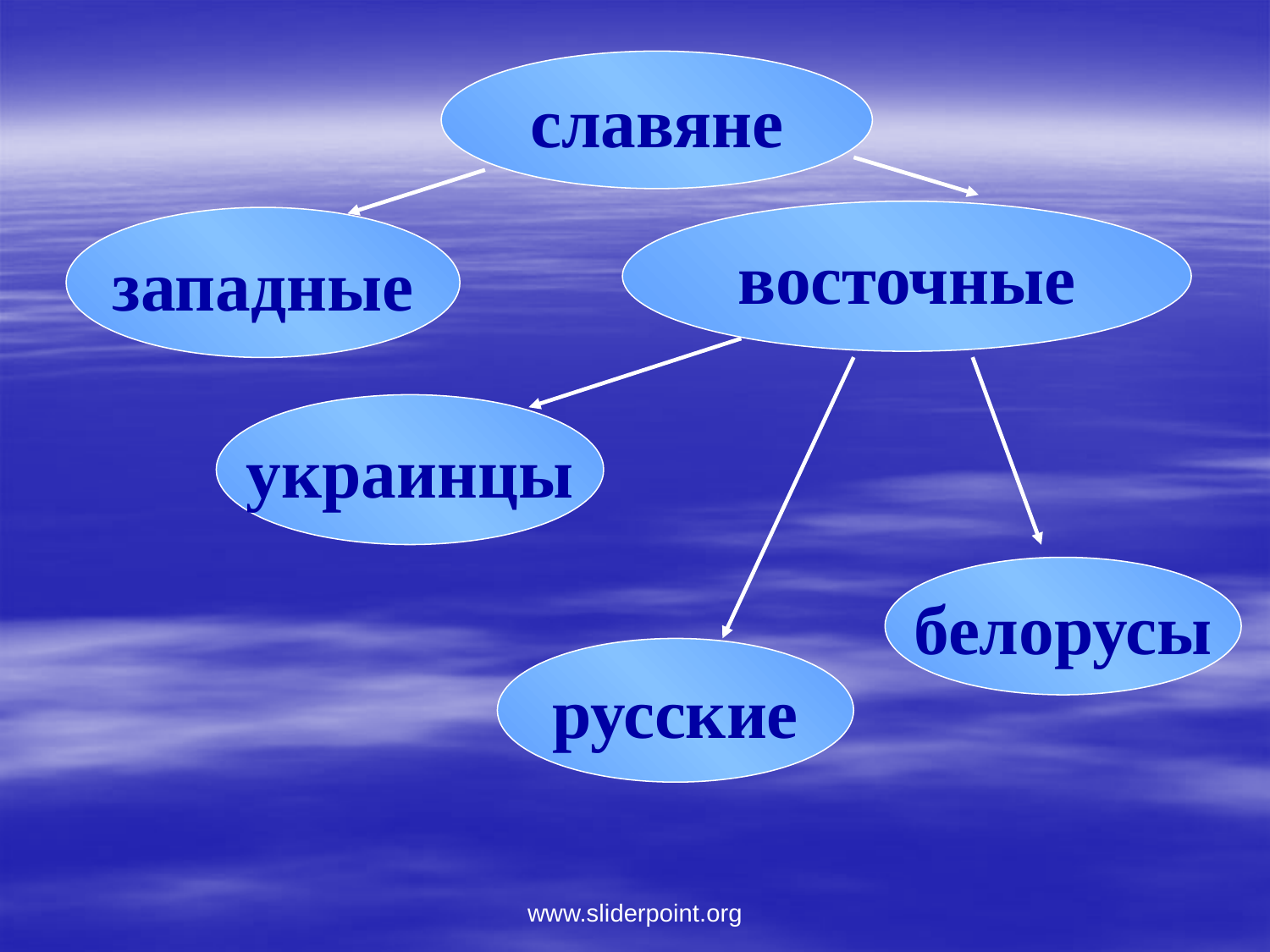

славяне

восточные
западные

украинцы
белорусы
русские
www.sliderpoint.org